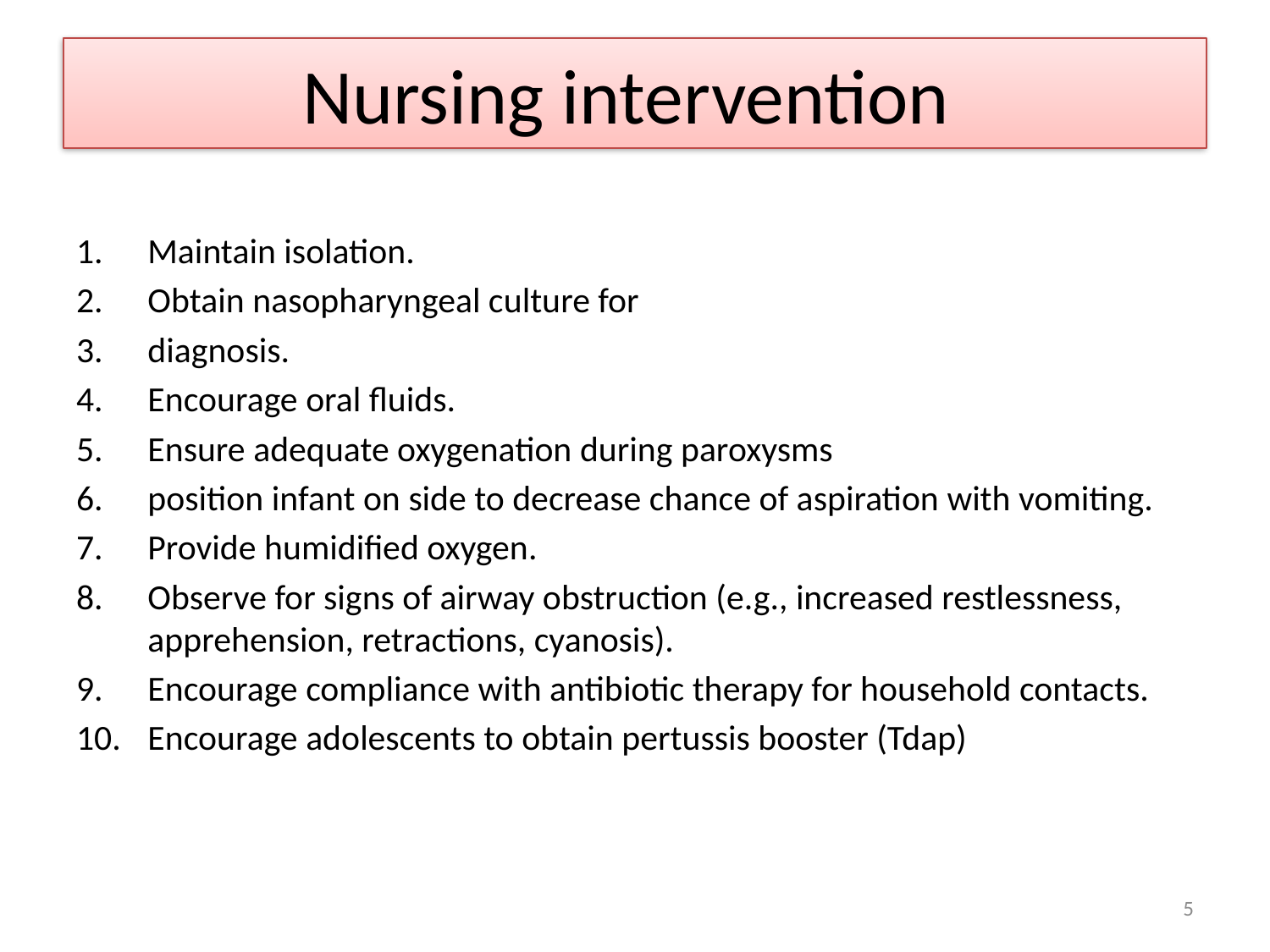

# Nursing intervention
Maintain isolation.
Obtain nasopharyngeal culture for
diagnosis.
Encourage oral fluids.
Ensure adequate oxygenation during paroxysms
position infant on side to decrease chance of aspiration with vomiting.
Provide humidified oxygen.
Observe for signs of airway obstruction (e.g., increased restlessness, apprehension, retractions, cyanosis).
Encourage compliance with antibiotic therapy for household contacts.
Encourage adolescents to obtain pertussis booster (Tdap)
5